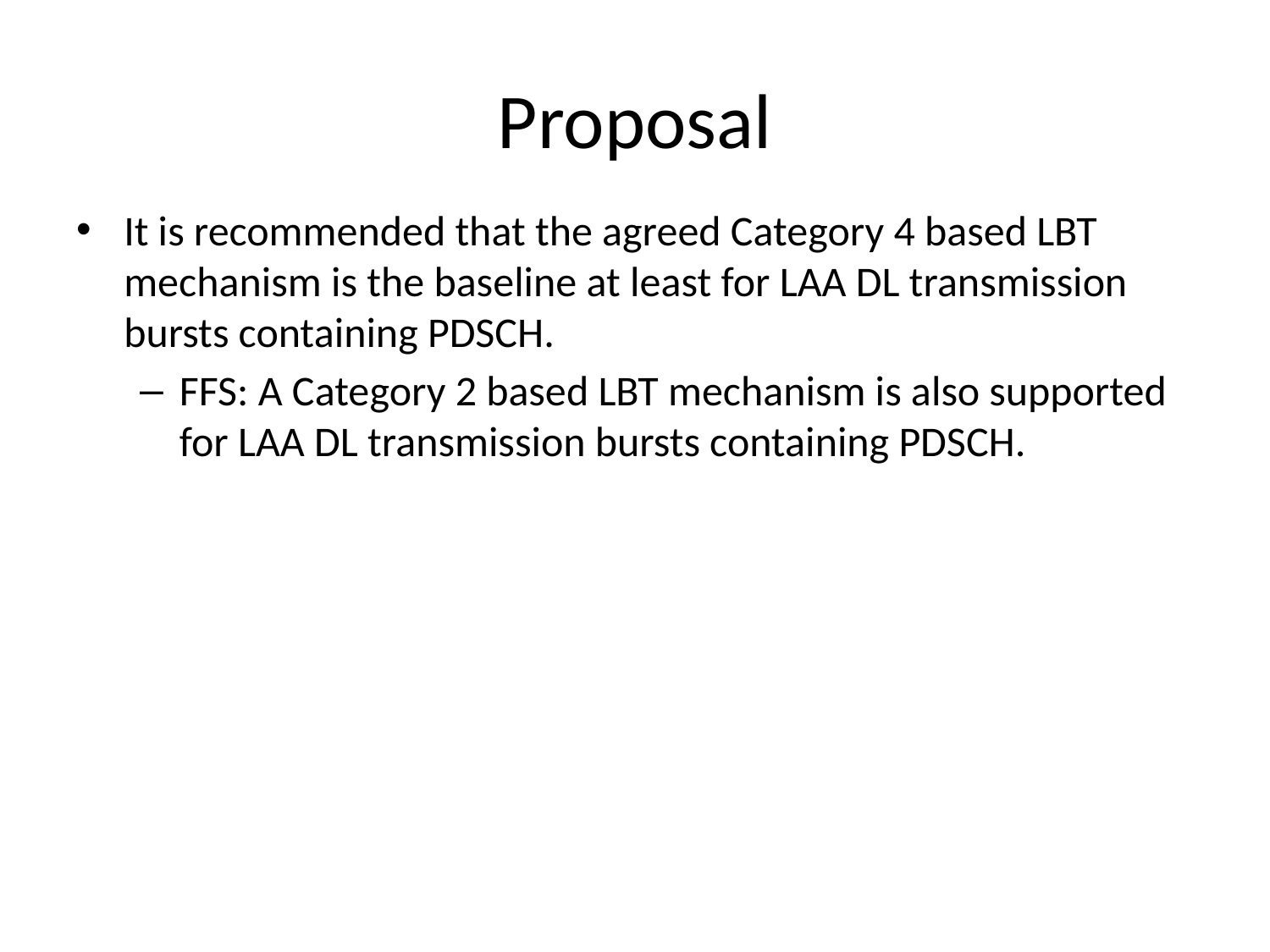

# Proposal
It is recommended that the agreed Category 4 based LBT mechanism is the baseline at least for LAA DL transmission bursts containing PDSCH.
FFS: A Category 2 based LBT mechanism is also supported for LAA DL transmission bursts containing PDSCH.